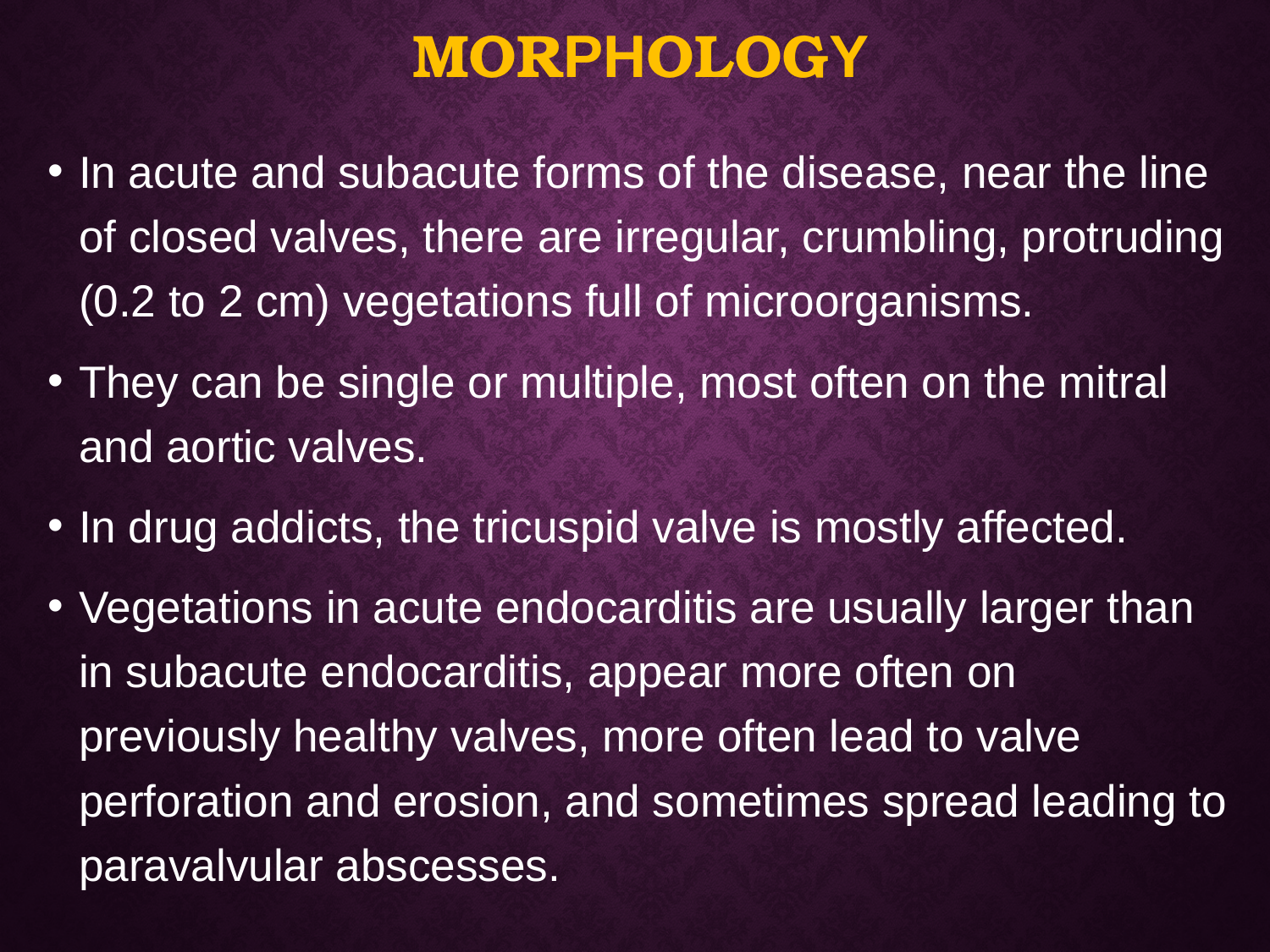

# Morphology
In acute and subacute forms of the disease, near the line of closed valves, there are irregular, crumbling, protruding (0.2 to 2 cm) vegetations full of microorganisms.
They can be single or multiple, most often on the mitral and aortic valves.
In drug addicts, the tricuspid valve is mostly affected.
Vegetations in acute endocarditis are usually larger than in subacute endocarditis, appear more often on previously healthy valves, more often lead to valve perforation and erosion, and sometimes spread leading to paravalvular abscesses.